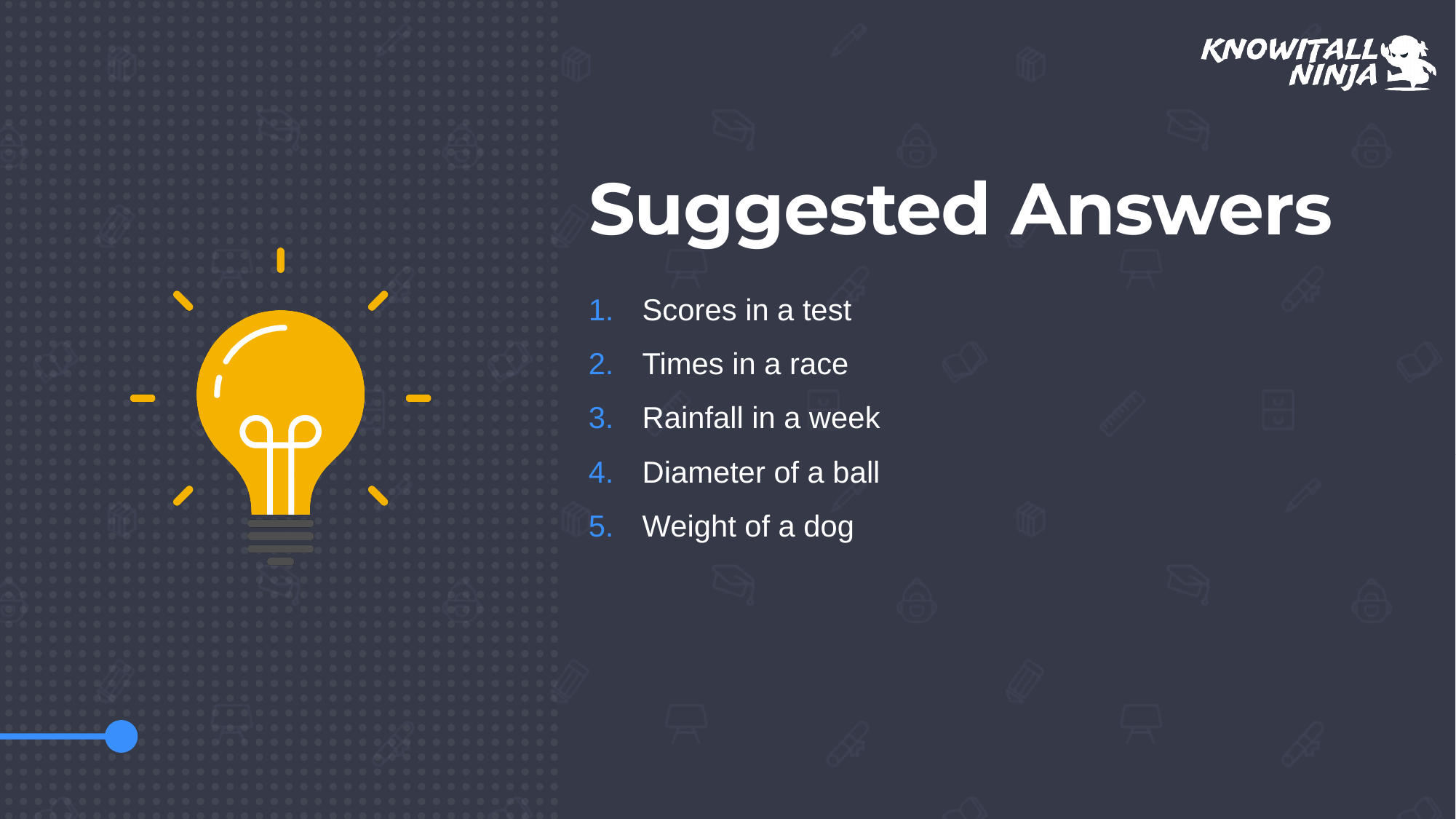

# Suggested Answers
Scores in a test
Times in a race
Rainfall in a week
Diameter of a ball
Weight of a dog